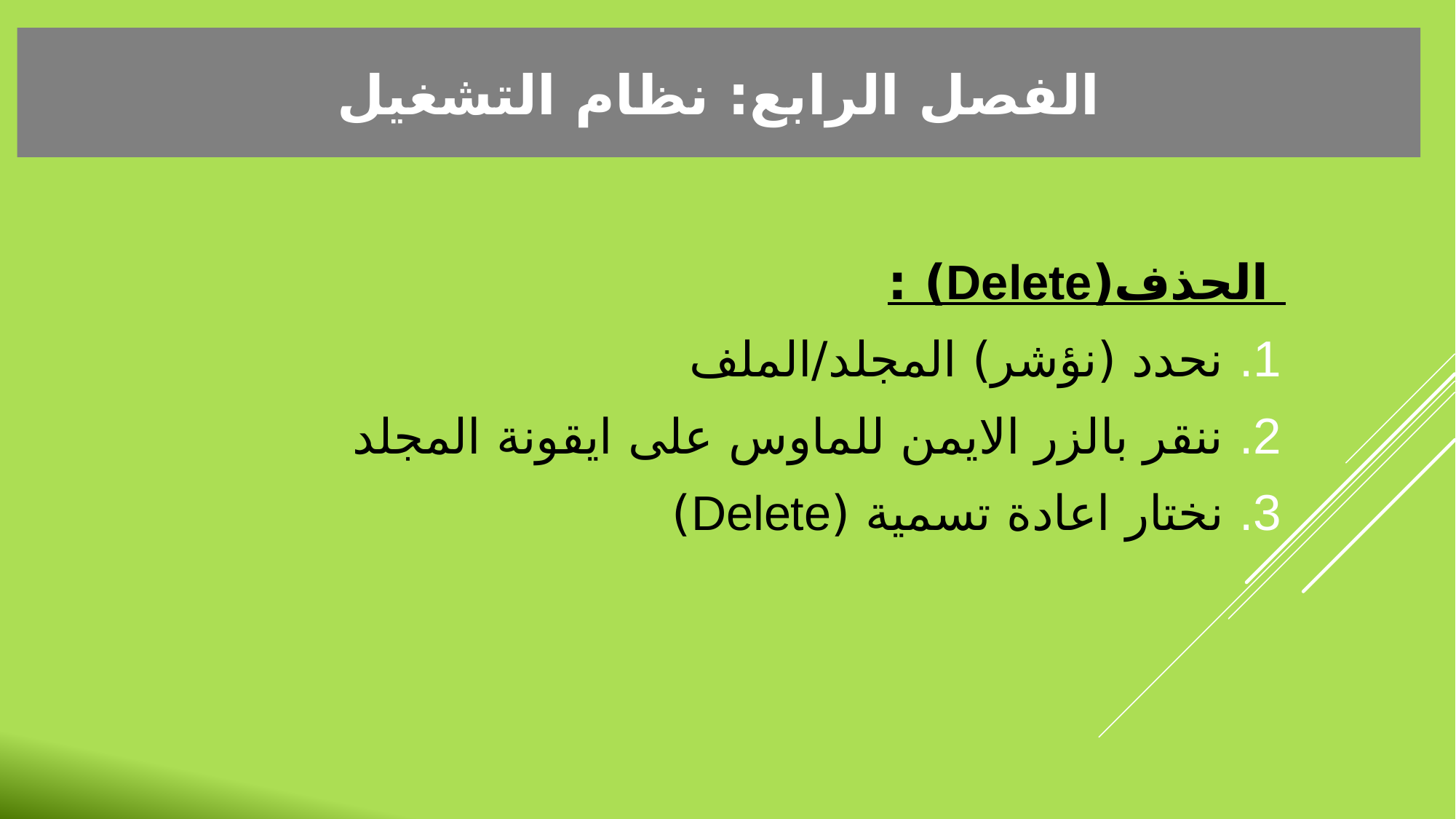

الفصل الرابع: نظام التشغيل
 الحذف(Delete) :
نحدد (نؤشر) المجلد/الملف
ننقر بالزر الايمن للماوس على ايقونة المجلد
نختار اعادة تسمية (Delete)